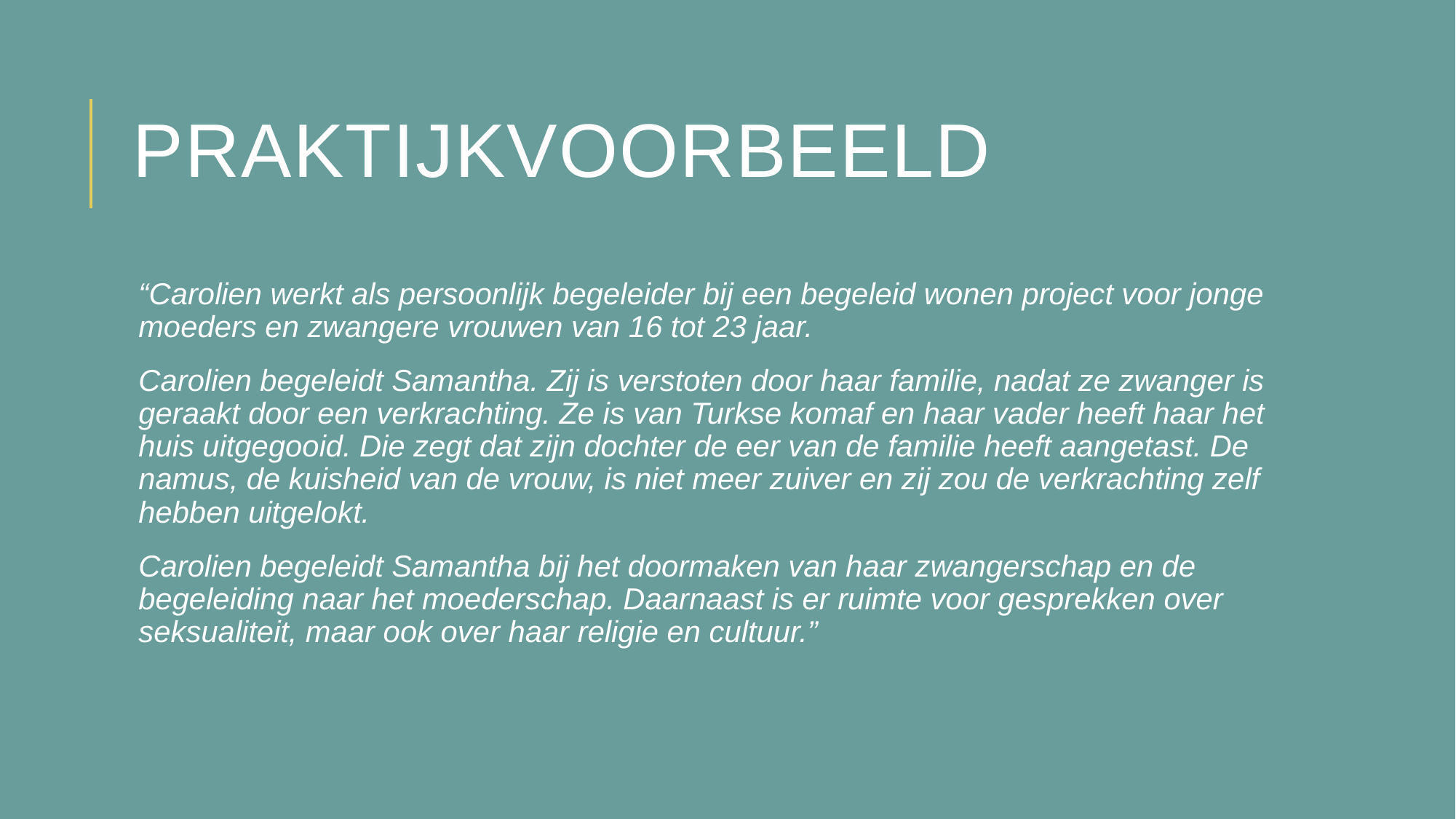

# Praktijkvoorbeeld
“Carolien werkt als persoonlijk begeleider bij een begeleid wonen project voor jonge moeders en zwangere vrouwen van 16 tot 23 jaar.
Carolien begeleidt Samantha. Zij is verstoten door haar familie, nadat ze zwanger is geraakt door een verkrachting. Ze is van Turkse komaf en haar vader heeft haar het huis uitgegooid. Die zegt dat zijn dochter de eer van de familie heeft aangetast. De namus, de kuisheid van de vrouw, is niet meer zuiver en zij zou de verkrachting zelf hebben uitgelokt.
Carolien begeleidt Samantha bij het doormaken van haar zwangerschap en de begeleiding naar het moederschap. Daarnaast is er ruimte voor gesprekken over seksualiteit, maar ook over haar religie en cultuur.”